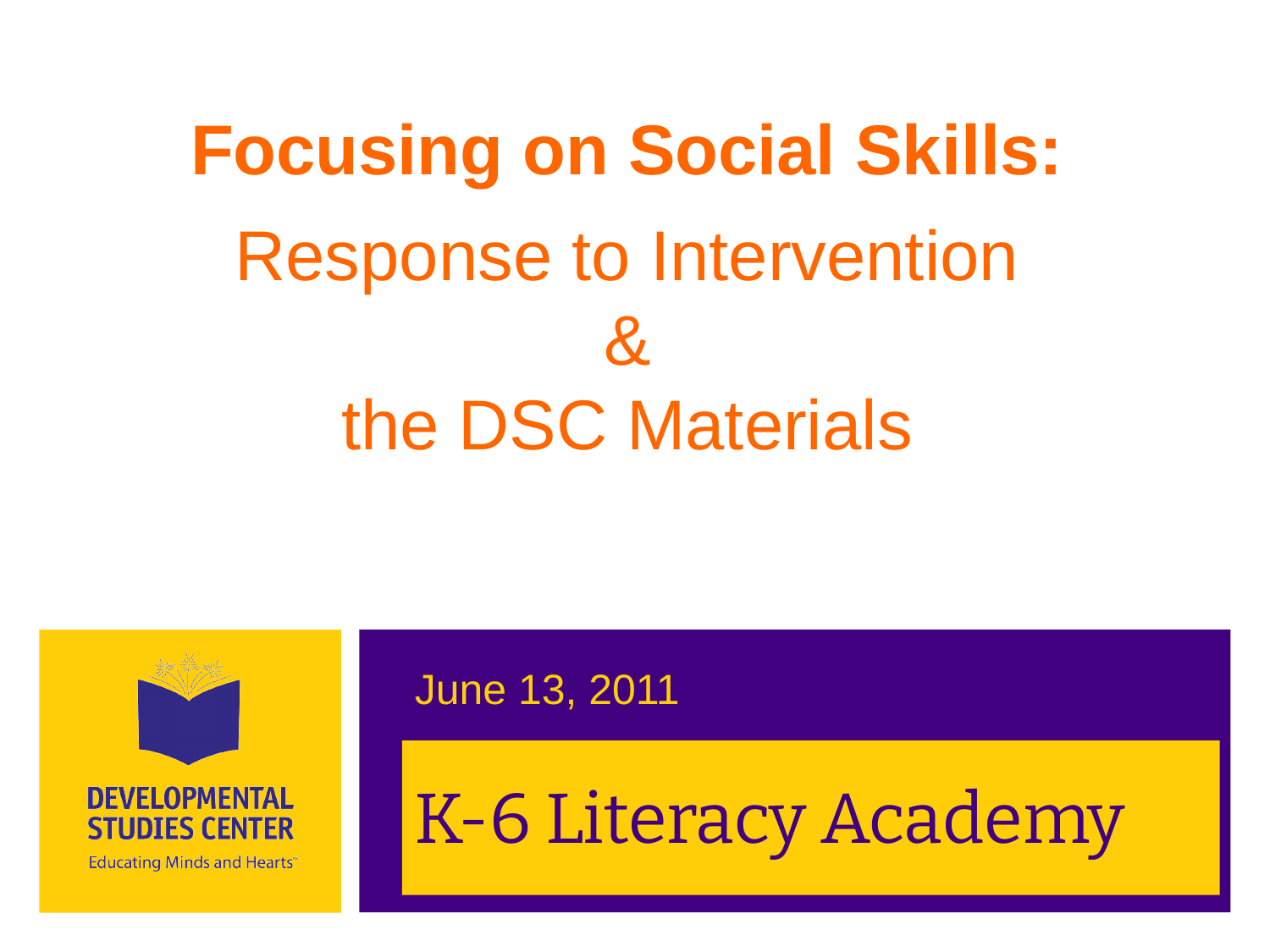

Focusing on Social Skills:

Response to Intervention
&
 the DSC Materials

June 13, 2011
# K-6 Literacy Academy